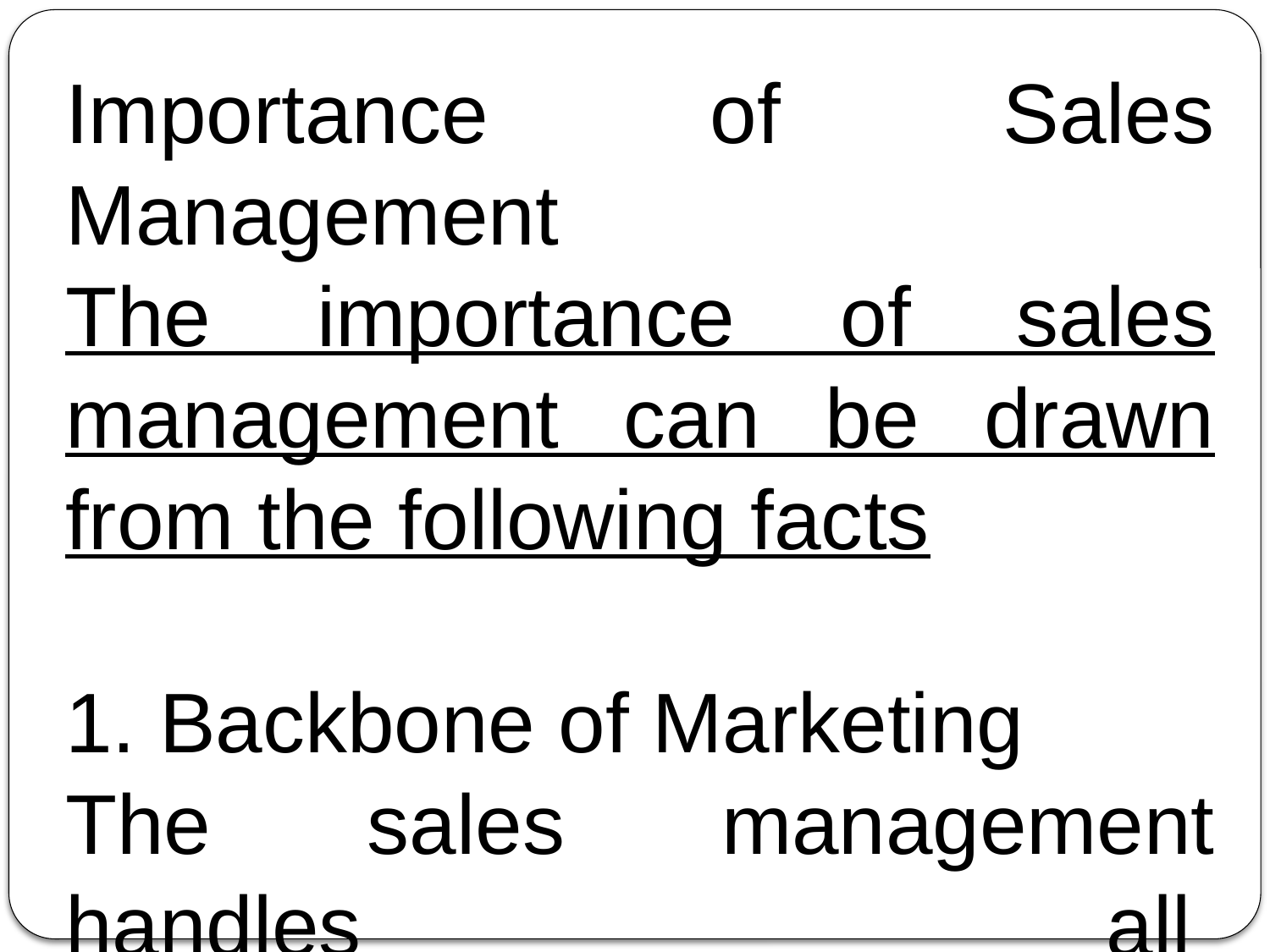

Importance of Sales Management
The importance of sales management can be drawn from the following facts

1. Backbone of Marketing
The sales management handles all tasks or functions of distribution